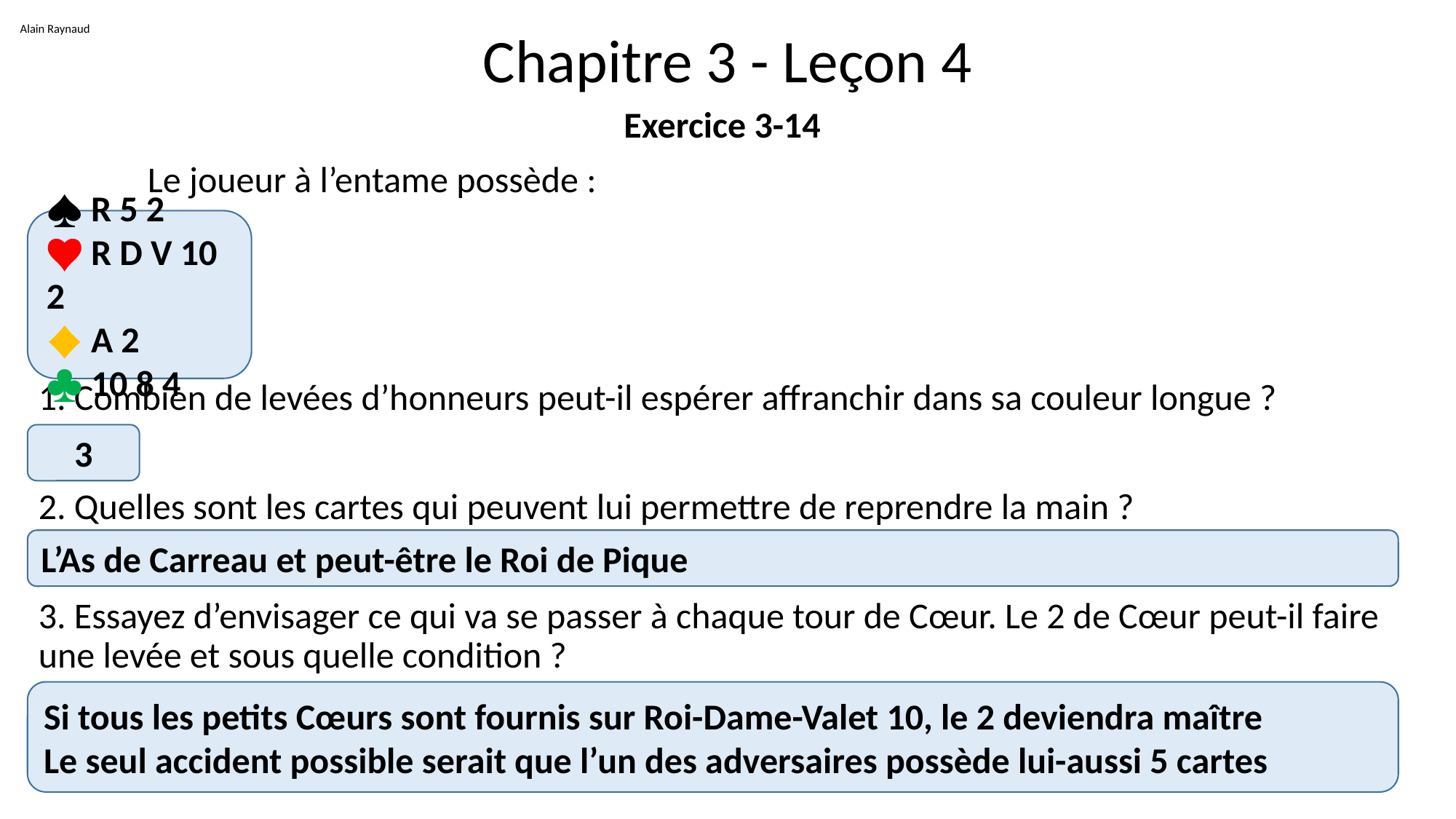

Alain Raynaud
# Chapitre 3 - Leçon 4
Exercice 3-14
	Le joueur à l’entame possède :

1. Combien de levées d’honneurs peut-il espérer affranchir dans sa couleur longue ?

2. Quelles sont les cartes qui peuvent lui permettre de reprendre la main ?

3. Essayez d’envisager ce qui va se passer à chaque tour de Cœur. Le 2 de Cœur peut-il faire une levée et sous quelle condition ?
♠ R 5 2
♥ R D V 10 2
♦ A 2
♣ 10 8 4
3
L’As de Carreau et peut-être le Roi de Pique
Si tous les petits Cœurs sont fournis sur Roi-Dame-Valet 10, le 2 deviendra maître
Le seul accident possible serait que l’un des adversaires possède lui-aussi 5 cartes